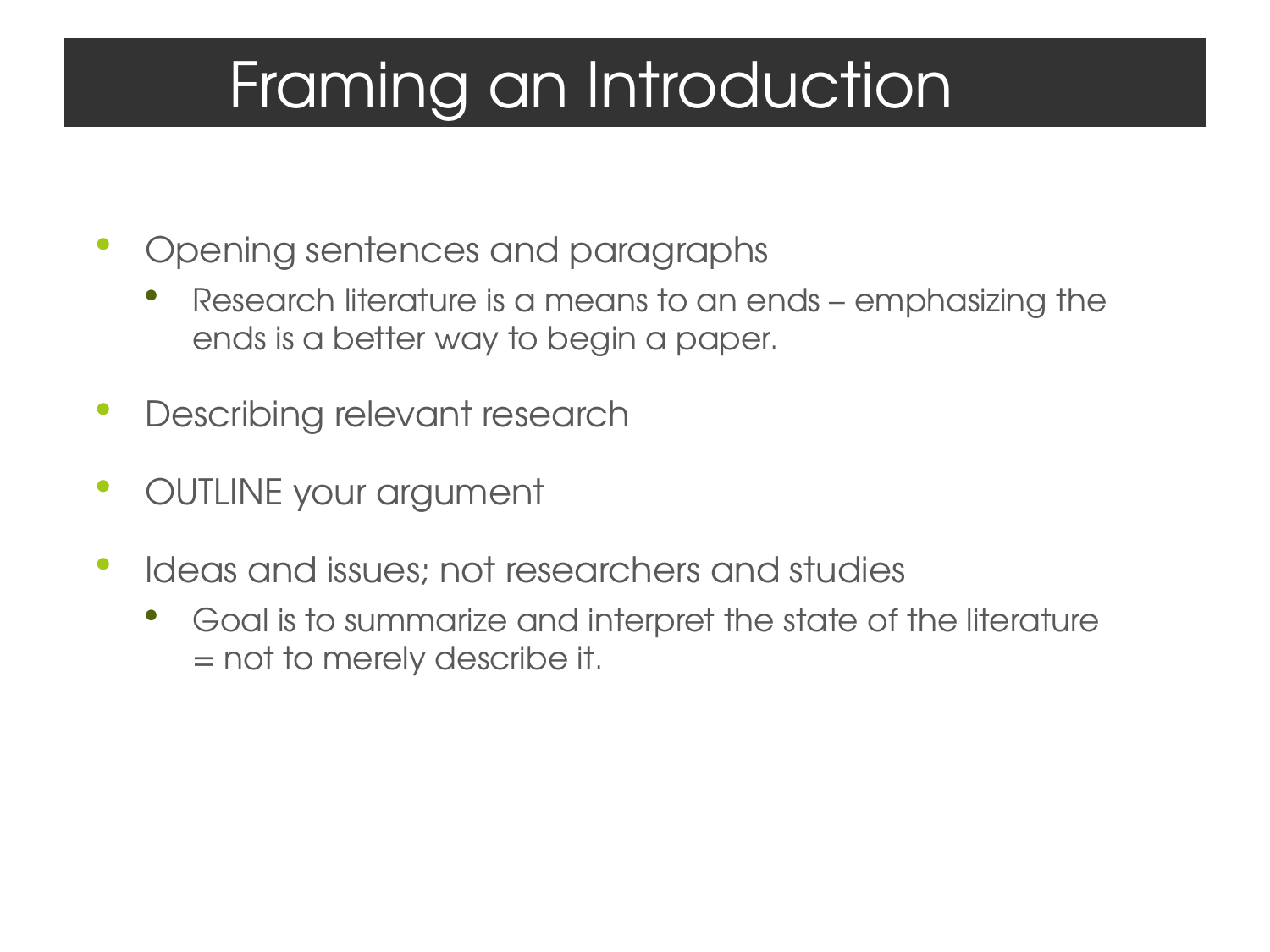

# Framing an Introduction
Opening sentences and paragraphs
Research literature is a means to an ends – emphasizing the ends is a better way to begin a paper.
Describing relevant research
OUTLINE your argument
Ideas and issues; not researchers and studies
Goal is to summarize and interpret the state of the literature = not to merely describe it.